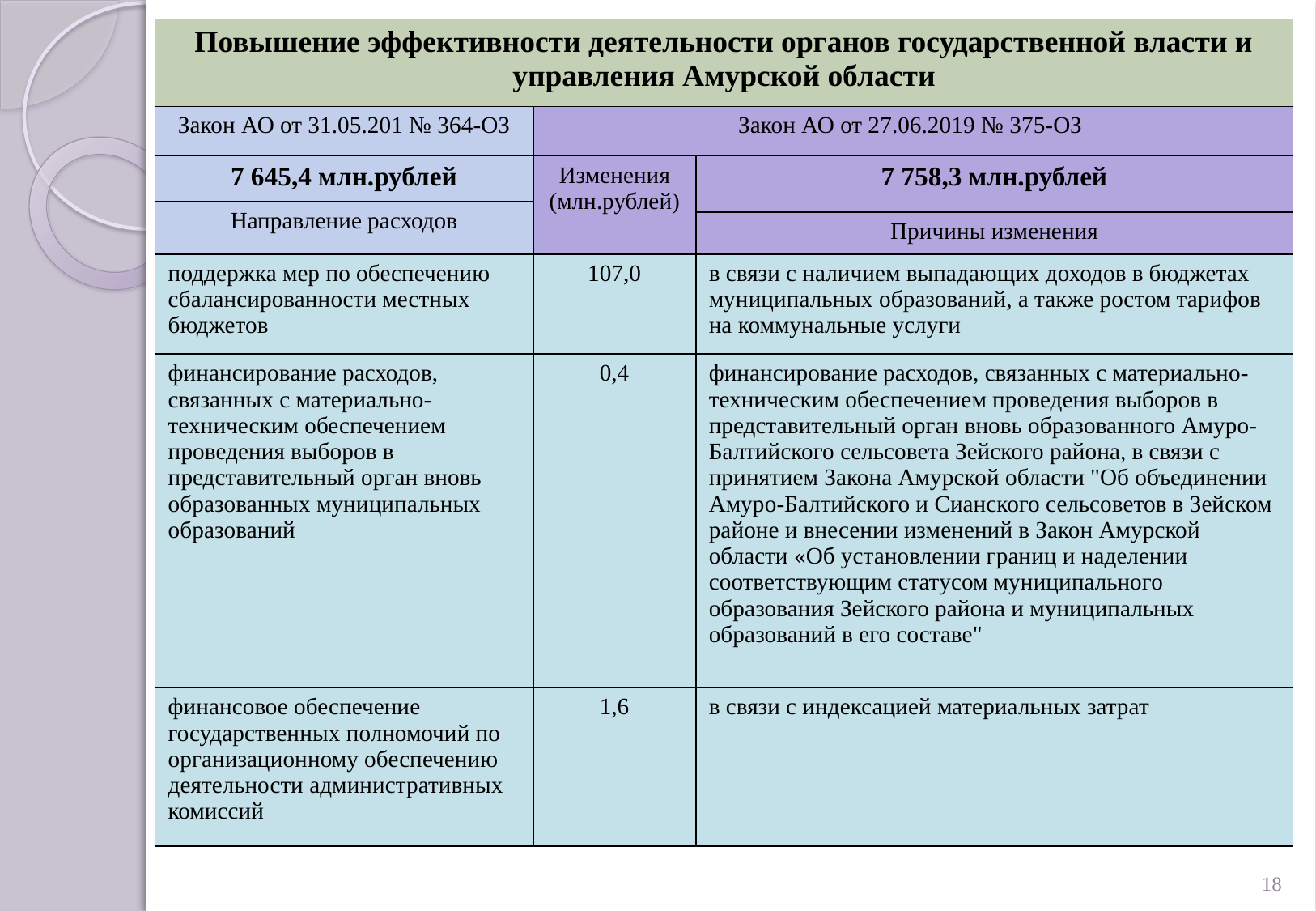

| Повышение эффективности деятельности органов государственной власти и управления Амурской области |  |  |
| --- | --- | --- |
| Закон АО от 31.05.201 № 364-ОЗ | Закон АО от 27.06.2019 № 375-ОЗ |  |
| 7 645,4 млн.рублей | Изменения (млн.рублей) | 7 758,3 млн.рублей |
| Направление расходов |  |  |
|  |  | Причины изменения |
| поддержка мер по обеспечению сбалансированности местных бюджетов | 107,0 | в связи с наличием выпадающих доходов в бюджетах муниципальных образований, а также ростом тарифов на коммунальные услуги |
| финансирование расходов, связанных с материально-техническим обеспечением проведения выборов в представительный орган вновь образованных муниципальных образований | 0,4 | финансирование расходов, связанных с материально-техническим обеспечением проведения выборов в представительный орган вновь образованного Амуро-Балтийского сельсовета Зейского района, в связи с принятием Закона Амурской области "Об объединении Амуро-Балтийского и Сианского сельсоветов в Зейском районе и внесении изменений в Закон Амурской области «Об установлении границ и наделении соответствующим статусом муниципального образования Зейского района и муниципальных образований в его составе" |
| финансовое обеспечение государственных полномочий по организационному обеспечению деятельности административных комиссий | 1,6 | в связи с индексацией материальных затрат |
18